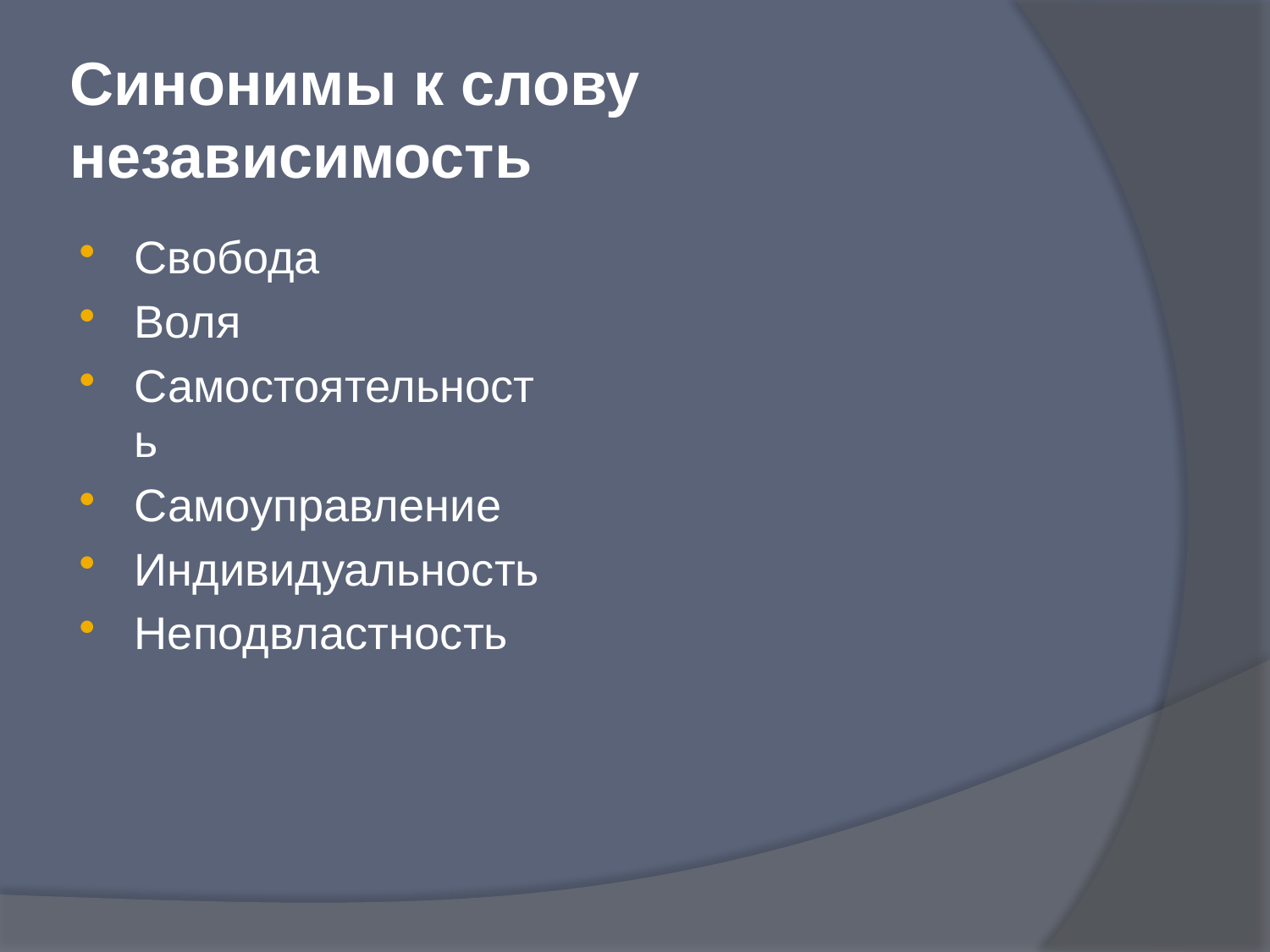

# Синонимы к слову независимость
Свобода
Воля
Самостоятельность
Самоуправление
Индивидуальность
Неподвластность